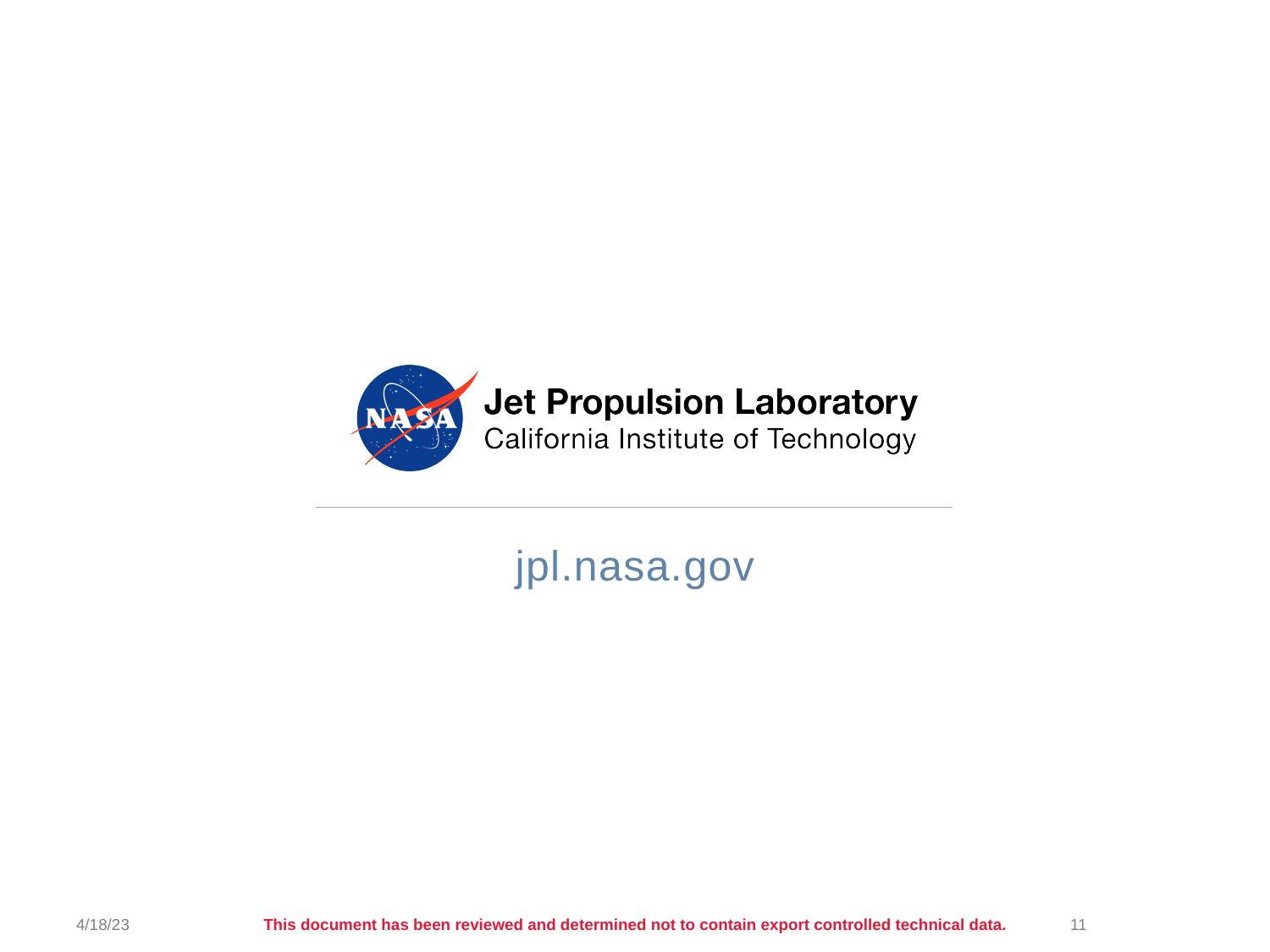

4/18/23
This document has been reviewed and determined not to contain export controlled technical data.
11